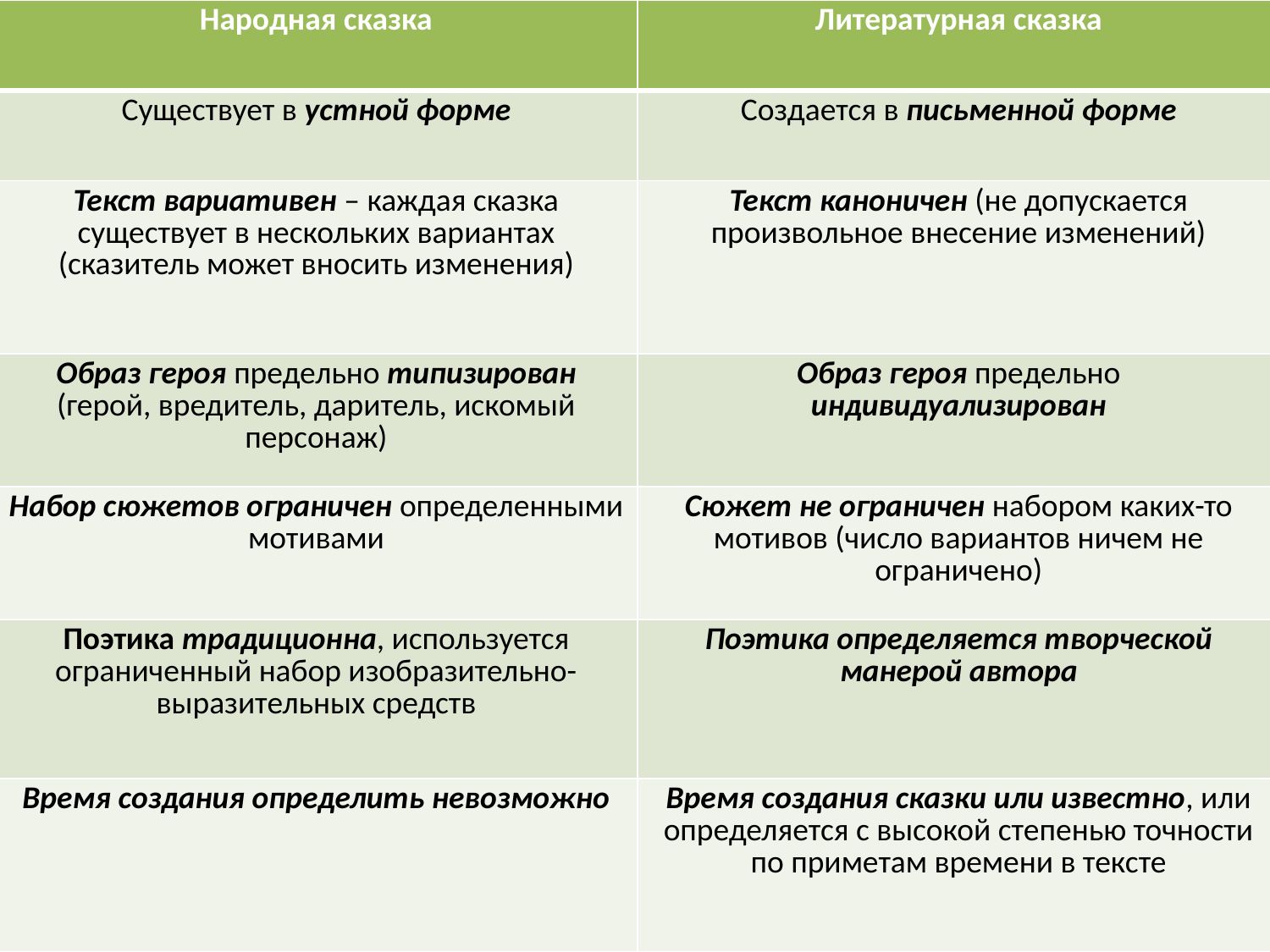

| Народная сказка | Литературная сказка |
| --- | --- |
| Существует в устной форме | Создается в письменной форме |
| Текст вариативен – каждая сказка существует в нескольких вариантах (сказитель может вносить изменения) | Текст каноничен (не допускается произвольное внесение изменений) |
| Образ героя предельно типизирован (герой, вредитель, даритель, искомый персонаж) | Образ героя предельно индивидуализирован |
| Набор сюжетов ограничен определенными мотивами | Сюжет не ограничен набором каких-то мотивов (число вариантов ничем не ограничено) |
| Поэтика традиционна, используется ограниченный набор изобразительно-выразительных средств | Поэтика определяется творческой манерой автора |
| Время создания определить невозможно | Время создания сказки или известно, или определяется с высокой степенью точности по приметам времени в тексте |